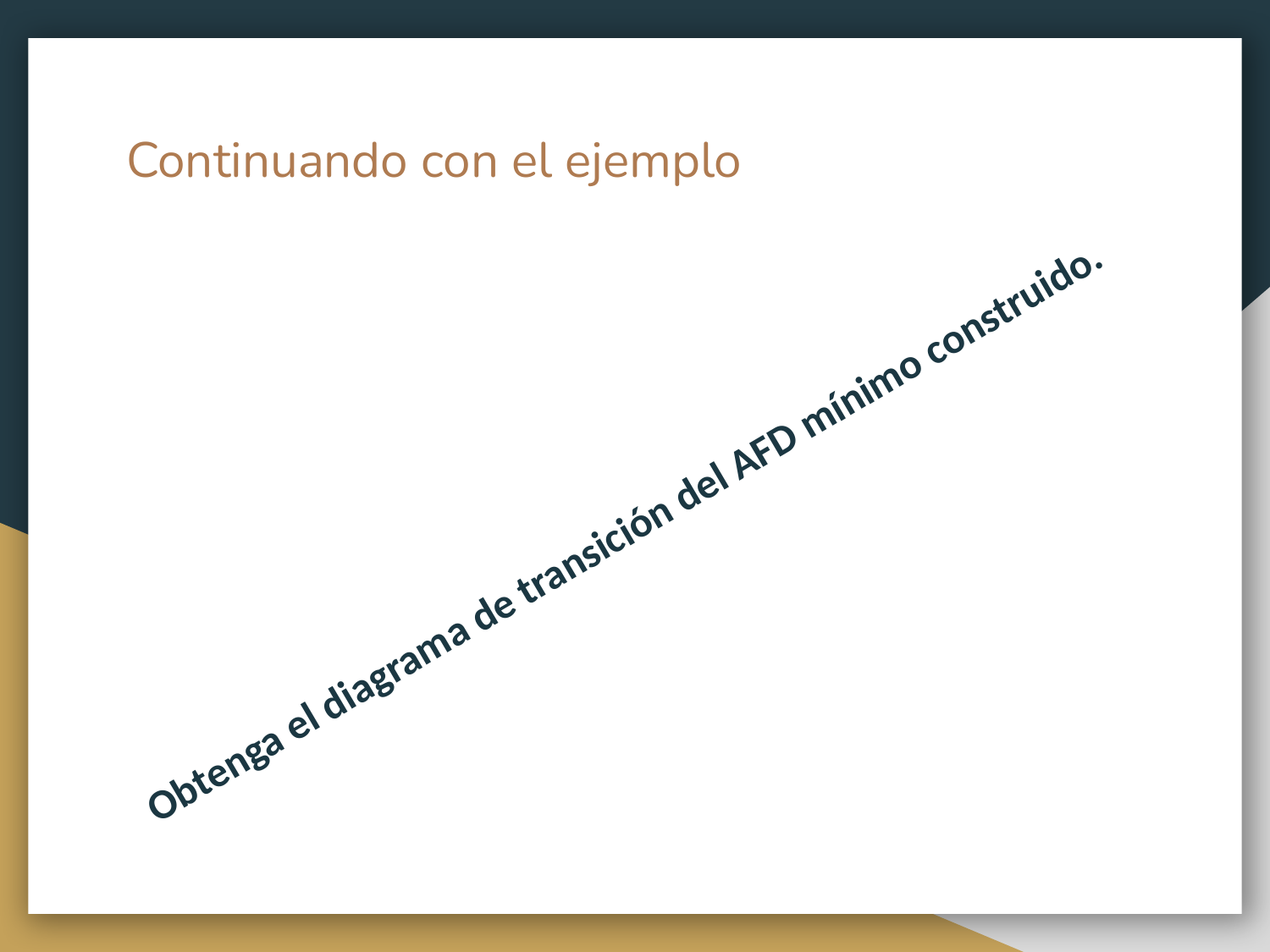

# Continuando con el ejemplo

Obtenga el diagrama de transición del AFD mínimo construido.